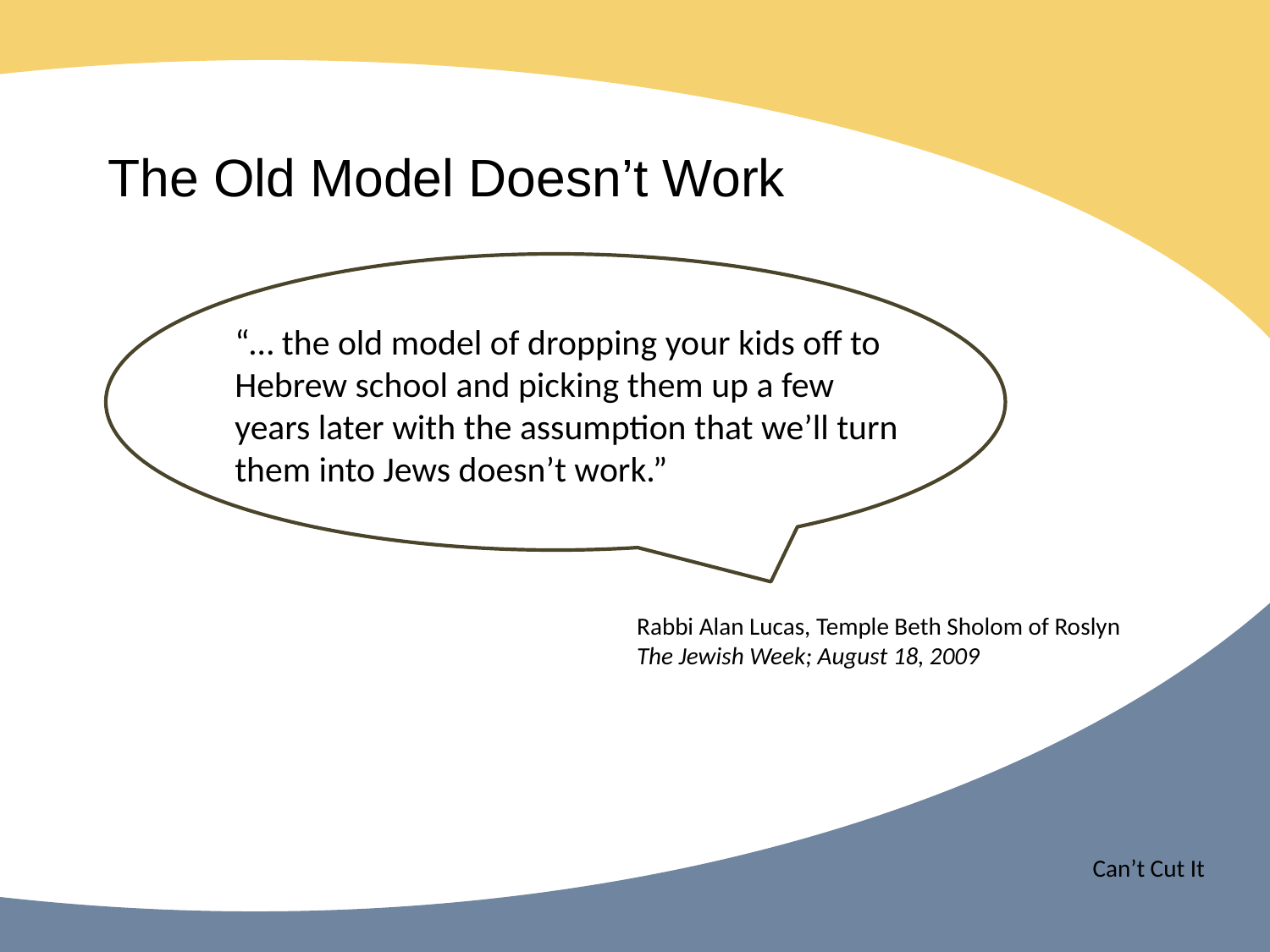

The Old Model Doesn’t Work

“… the old model of dropping your kids off to Hebrew school and picking them up a few years later with the assumption that we’ll turn them into Jews doesn’t work.”

Rabbi Alan Lucas, Temple Beth Sholom of Roslyn
The Jewish Week; August 18, 2009
Can’t Cut It